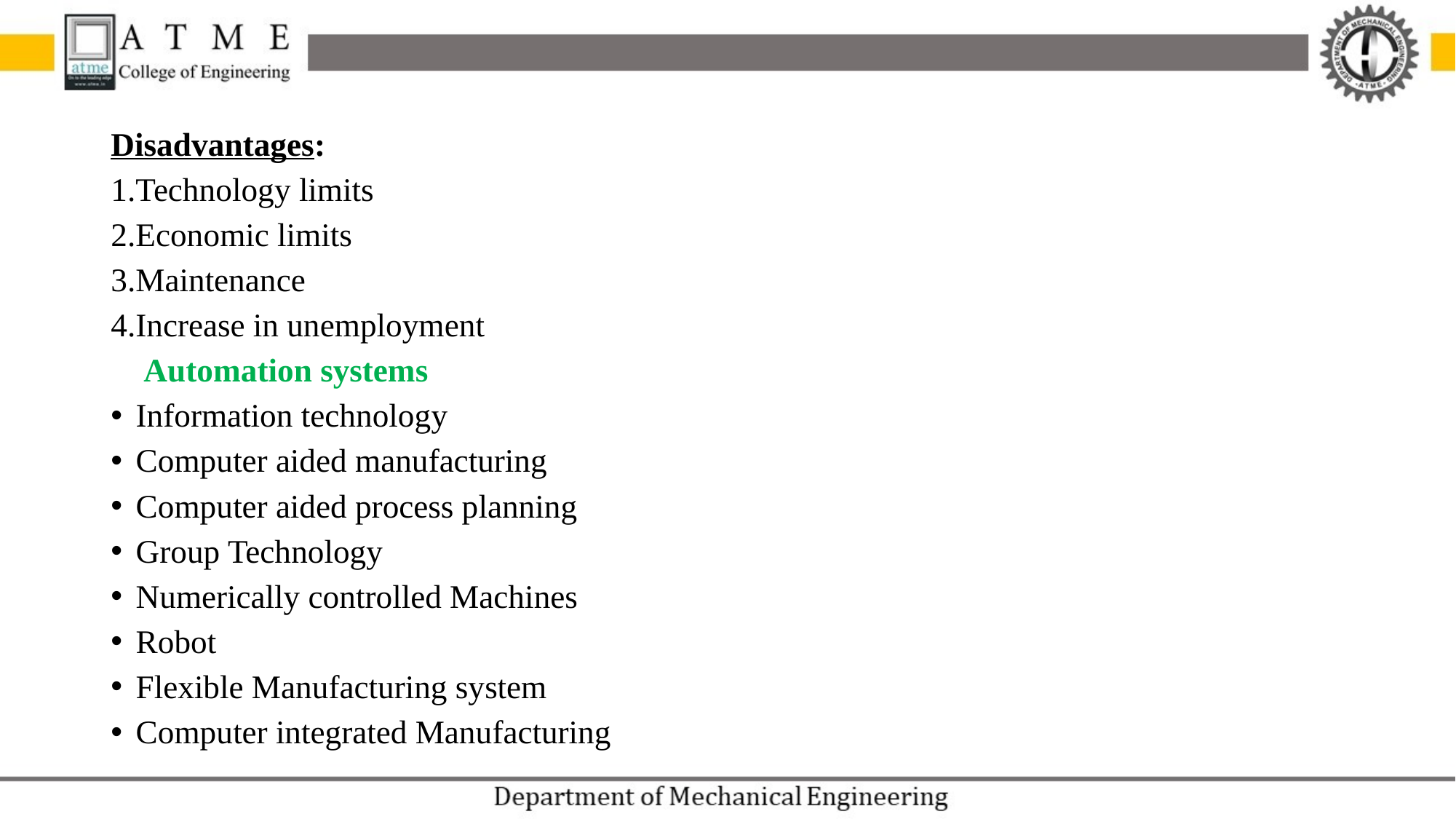

Disadvantages:
1.Technology limits
2.Economic limits
3.Maintenance
4.Increase in unemployment
    Automation systems
Information technology
Computer aided manufacturing
Computer aided process planning
Group Technology
Numerically controlled Machines
Robot
Flexible Manufacturing system
Computer integrated Manufacturing